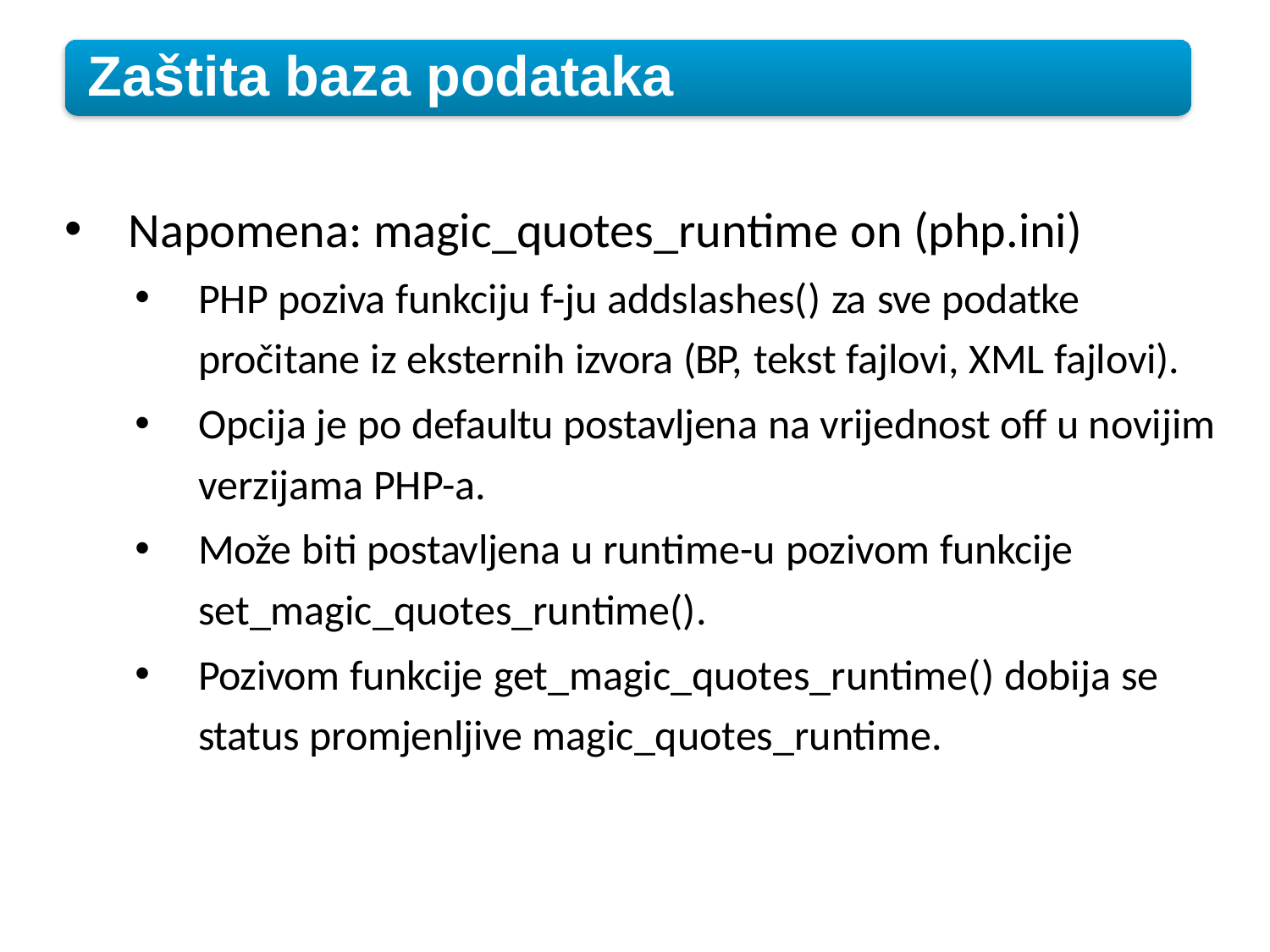

Zaštita baza podataka
Napomena: magic_quotes_runtime on (php.ini)
PHP poziva funkciju f-ju addslashes() za sve podatke pročitane iz eksternih izvora (BP, tekst fajlovi, XML fajlovi).
Opcija je po defaultu postavljena na vrijednost off u novijim verzijama PHP-a.
Može biti postavljena u runtime-u pozivom funkcije set_magic_quotes_runtime().
Pozivom funkcije get_magic_quotes_runtime() dobija se status promjenljive magic_quotes_runtime.